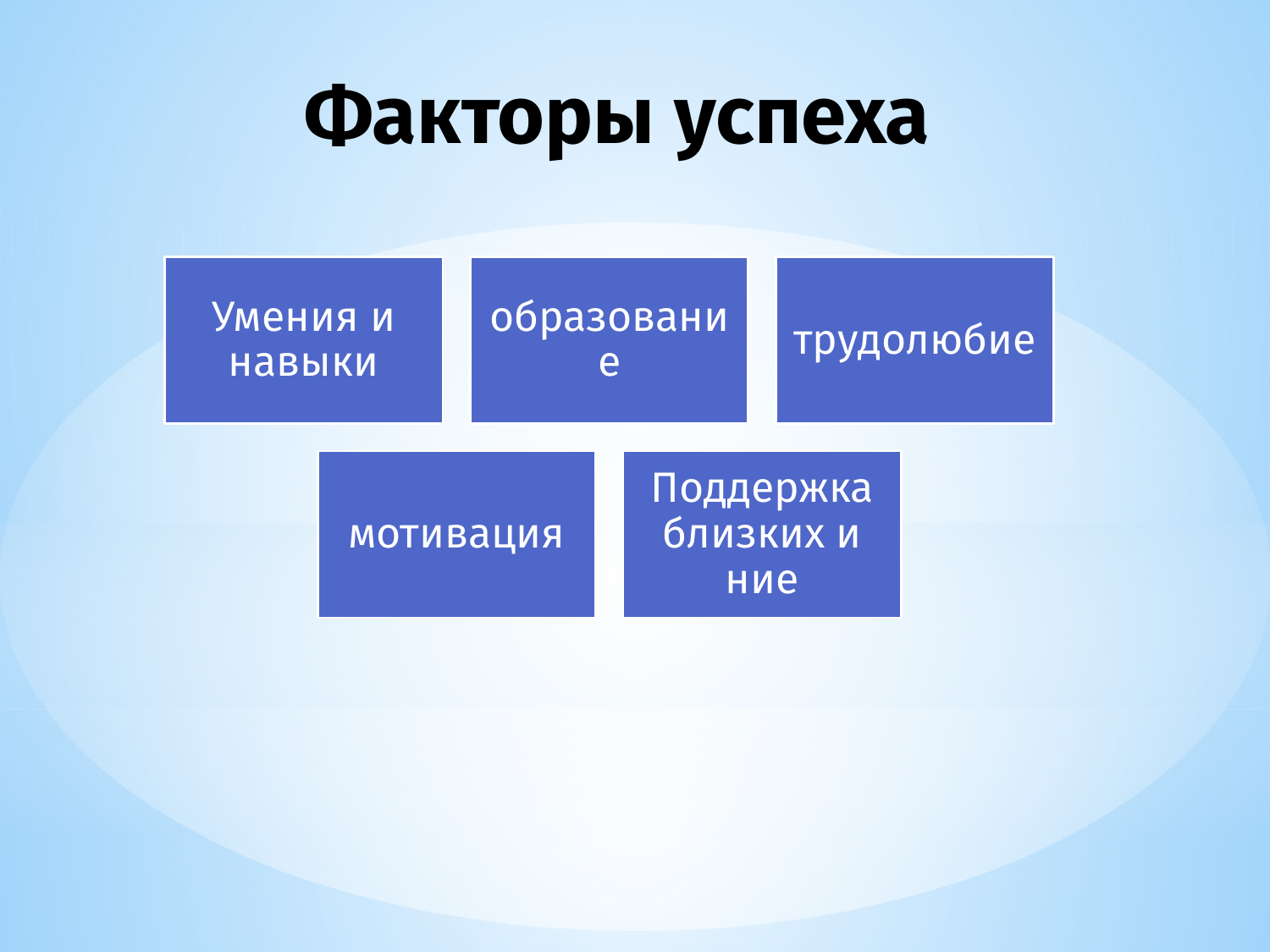

# Факторы успеха
Умения и навыки
образование
трудолюбие
мотивация
Поддержка близких и ние